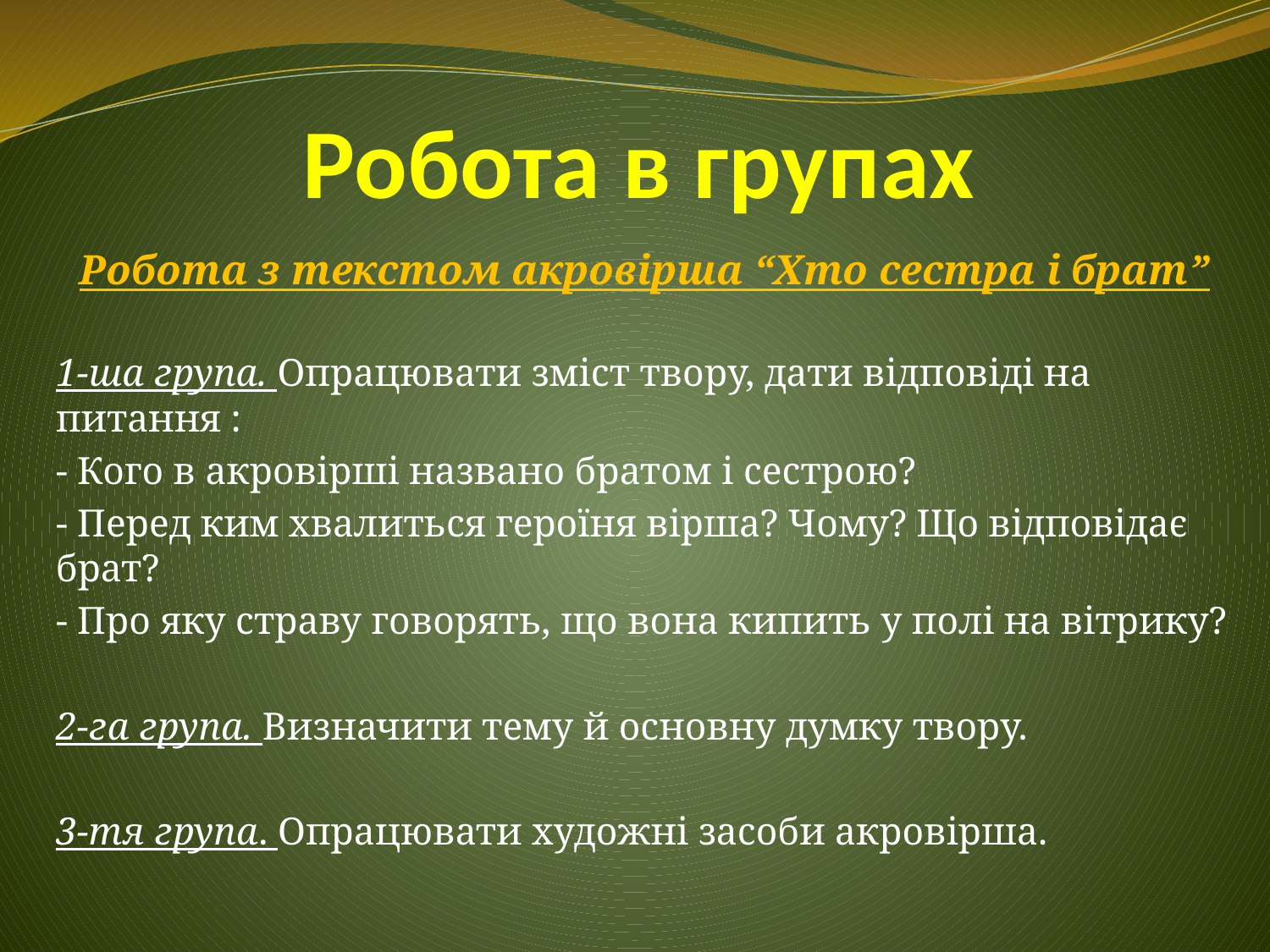

# Робота в групах
Робота з текстом акровірша “Хто сестра і брат”

1-ша група. Опрацювати зміст твору, дати відповіді на питання :
- Кого в акровірші названо братом і сестрою?
- Перед ким хвалиться героїня вірша? Чому? Що відповідає брат?
- Про яку страву говорять, що вона кипить у полі на вітрику?

2-га група. Визначити тему й основну думку твору.

3-тя група. Опрацювати художні засоби акровірша.